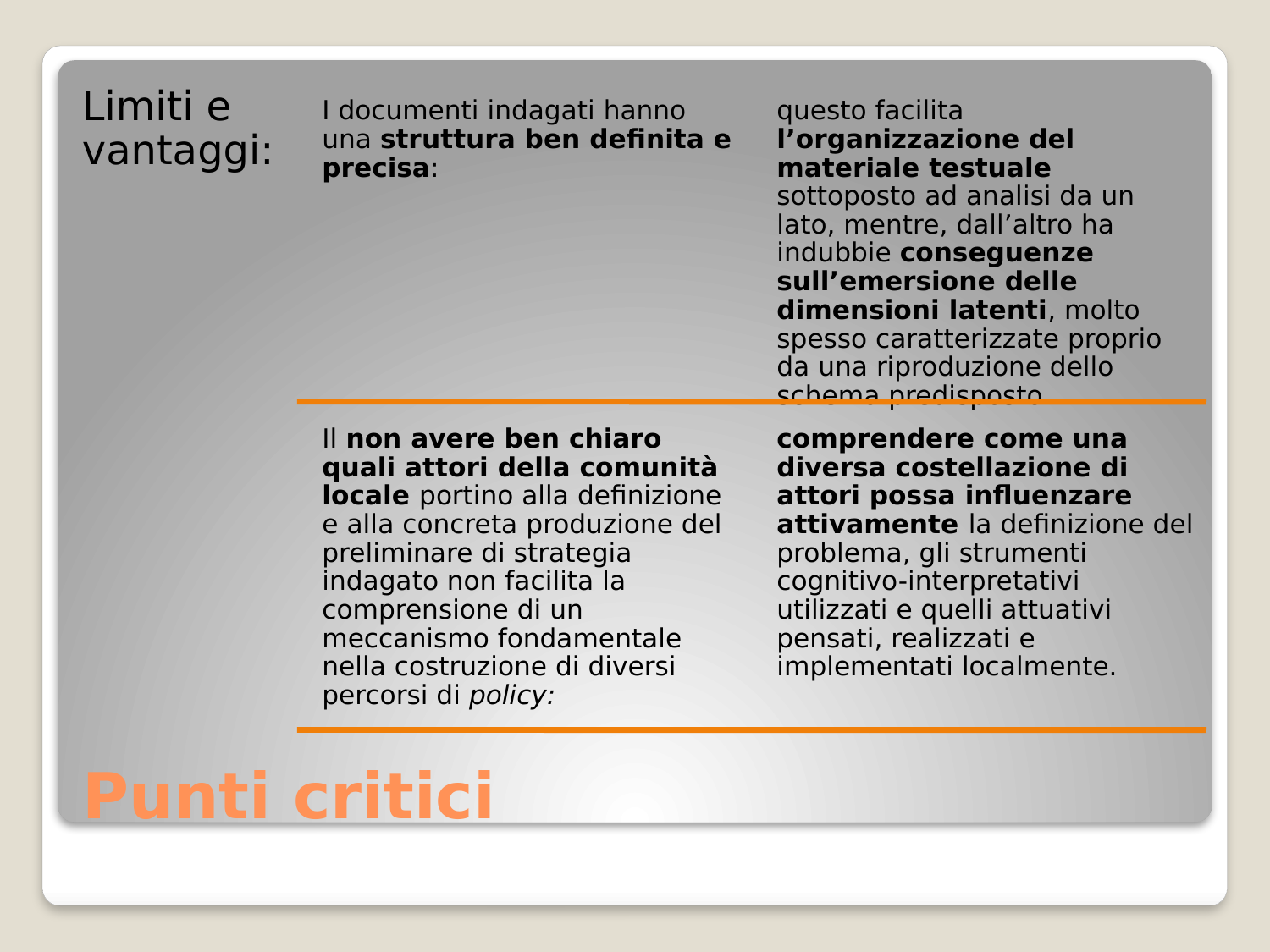

Limiti e vantaggi:
I documenti indagati hanno una struttura ben definita e precisa:
questo facilita l’organizzazione del materiale testuale sottoposto ad analisi da un lato, mentre, dall’altro ha indubbie conseguenze sull’emersione delle dimensioni latenti, molto spesso caratterizzate proprio da una riproduzione dello schema predisposto.
Il non avere ben chiaro quali attori della comunità locale portino alla definizione e alla concreta produzione del preliminare di strategia indagato non facilita la comprensione di un meccanismo fondamentale nella costruzione di diversi percorsi di policy:
comprendere come una diversa costellazione di attori possa influenzare attivamente la definizione del problema, gli strumenti cognitivo-interpretativi utilizzati e quelli attuativi pensati, realizzati e implementati localmente.
# Punti critici